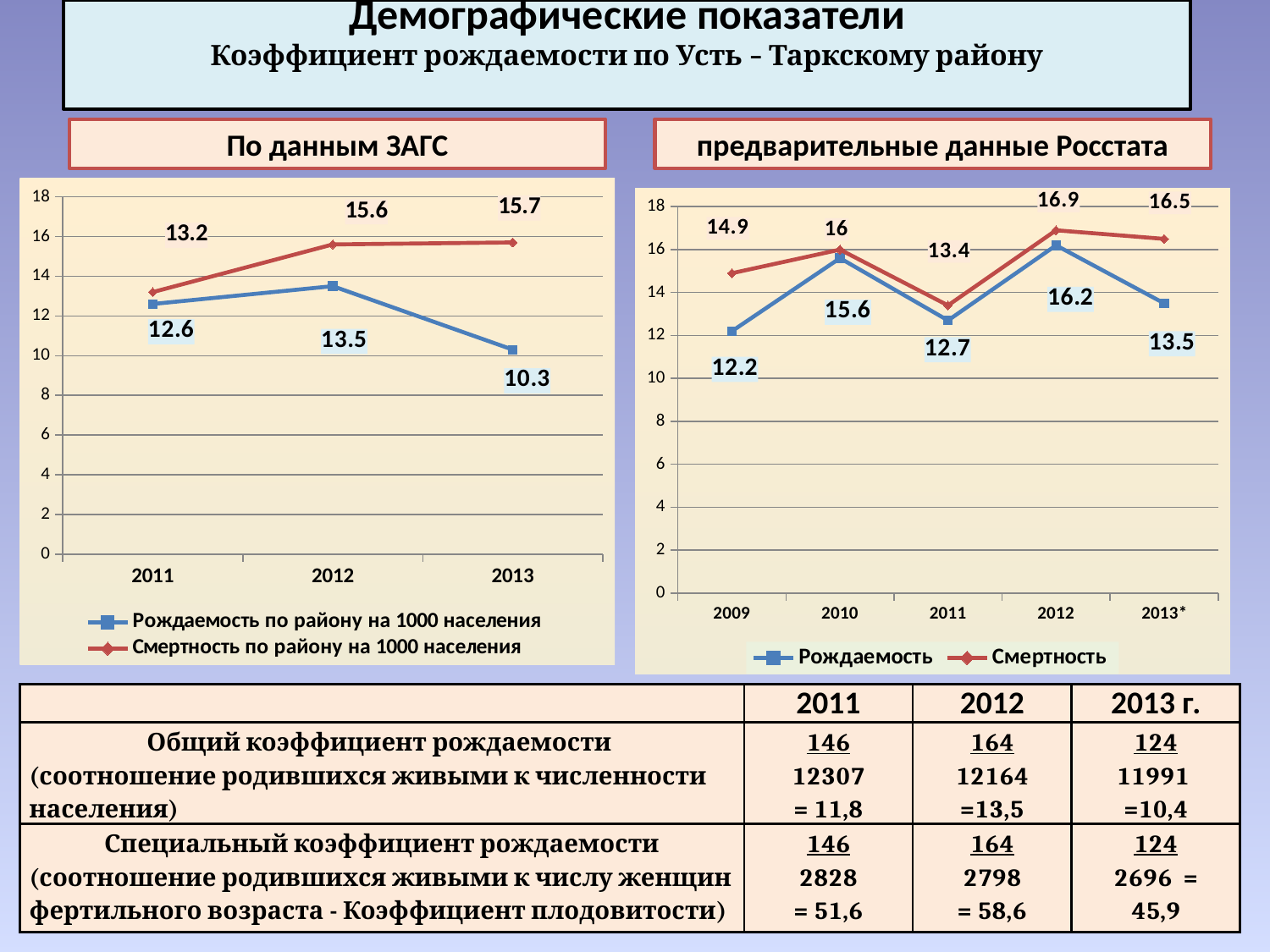

# Демографические показатели Коэффициент рождаемости по Усть – Таркскому району
 По данным ЗАГС
предварительные данные Росстата

### Chart

| Category | Рождаемость по району на 1000 населения  | Смертность по району на 1000 населения  |
|---|---|---|
| 2011 | 12.6 | 13.2 |
| 2012 | 13.5 | 15.6 |
| 2013 | 10.3 | 15.7 |

### Chart

| Category | Рождаемость | Смертность  |
|---|---|---|
| 2009 | 12.2 | 14.9 |
| 2010 | 15.6 | 16.0 |
| 2011 | 12.7 | 13.4 |
| 2012 | 16.2 | 16.9 |
| 2013* | 13.5 | 16.5 |
|  | 2011 | 2012 | 2013 г. |
| --- | --- | --- | --- |
| Общий коэффициент рождаемости (соотношение родившихся живыми к численности населения) | 146 12307 = 11,8 | 164 12164 =13,5 | 124 11991 =10,4 |
| Специальный коэффициент рождаемости (соотношение родившихся живыми к числу женщин фертильного возраста - Коэффициент плодовитости) | 146 2828 = 51,6 | 164 2798 = 58,6 | 124 2696 = 45,9 |